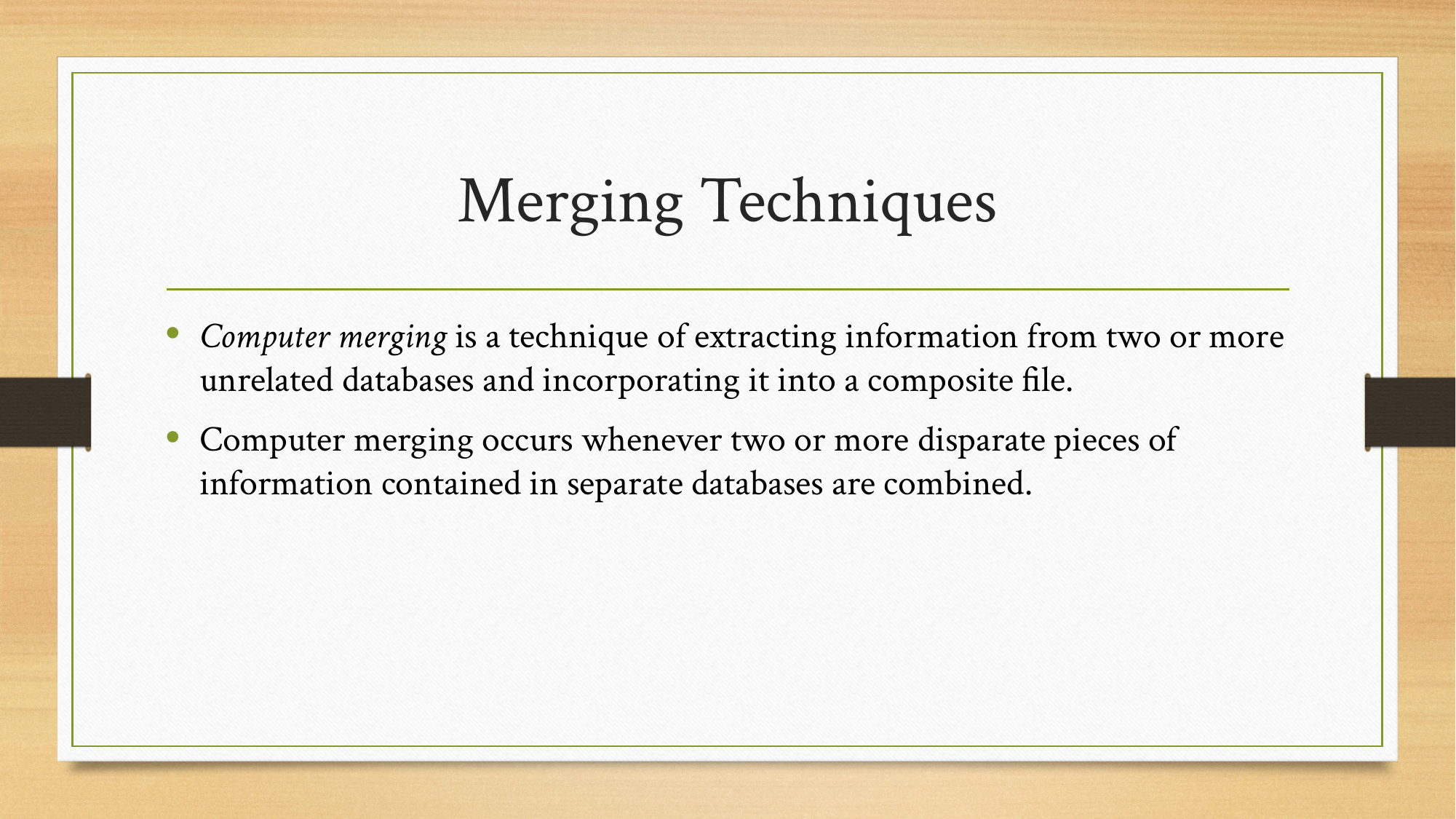

# Merging Techniques
Computer merging is a technique of extracting information from two or more unrelated databases and incorporating it into a composite file.
Computer merging occurs whenever two or more disparate pieces of information contained in separate databases are combined.